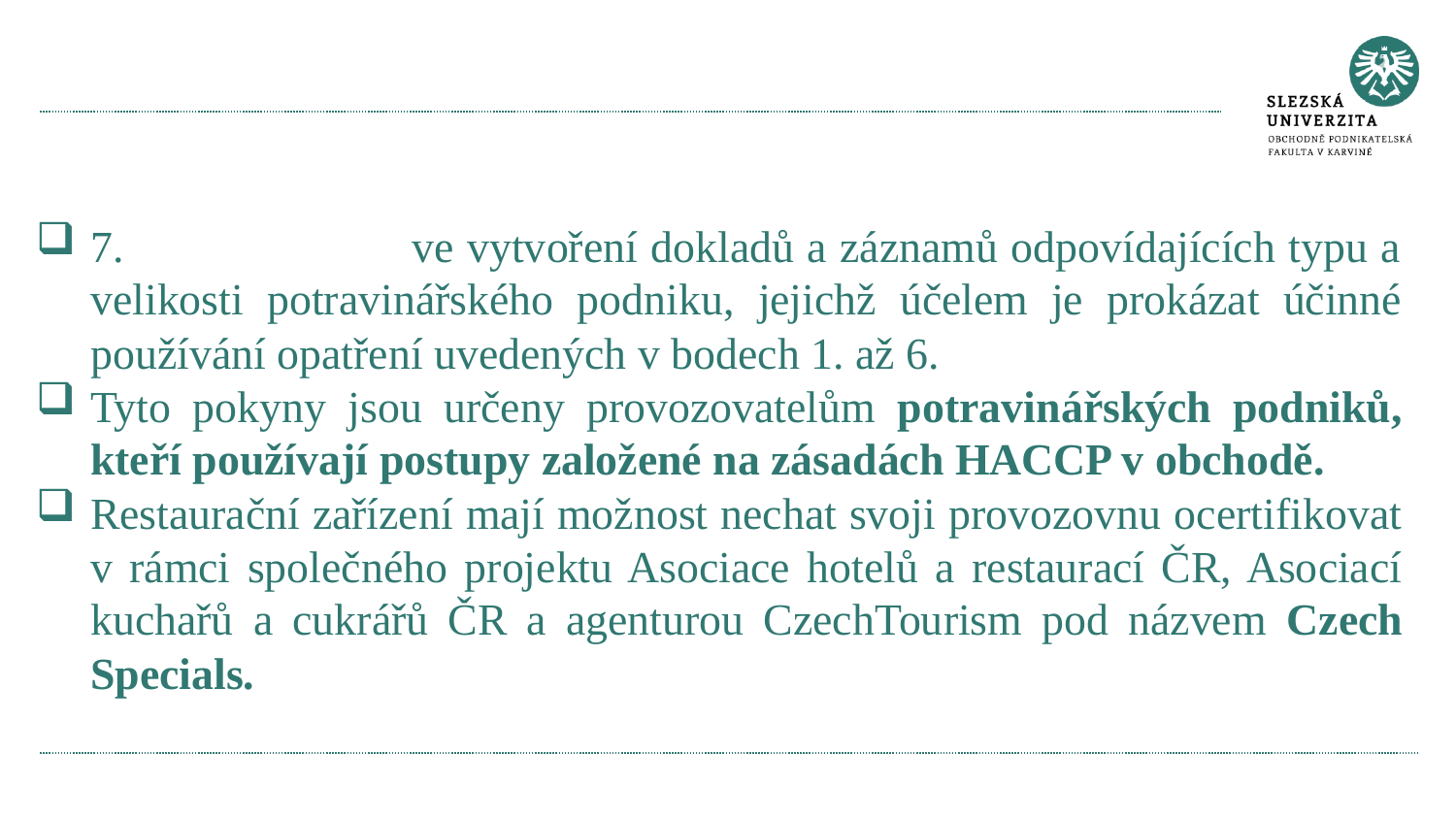

#

7.                      ve vytvoření dokladů a záznamů odpovídajících typu a velikosti potravinářského podniku, jejichž účelem je prokázat účinné používání opatření uvedených v bodech 1. až 6.
Tyto pokyny jsou určeny provozovatelům potravinářských podniků, kteří používají postupy založené na zásadách HACCP v obchodě.
Restaurační zařízení mají možnost nechat svoji provozovnu ocertifikovat v rámci společného projektu Asociace hotelů a restaurací ČR, Asociací kuchařů a cukrářů ČR a agenturou CzechTourism pod názvem Czech Specials.